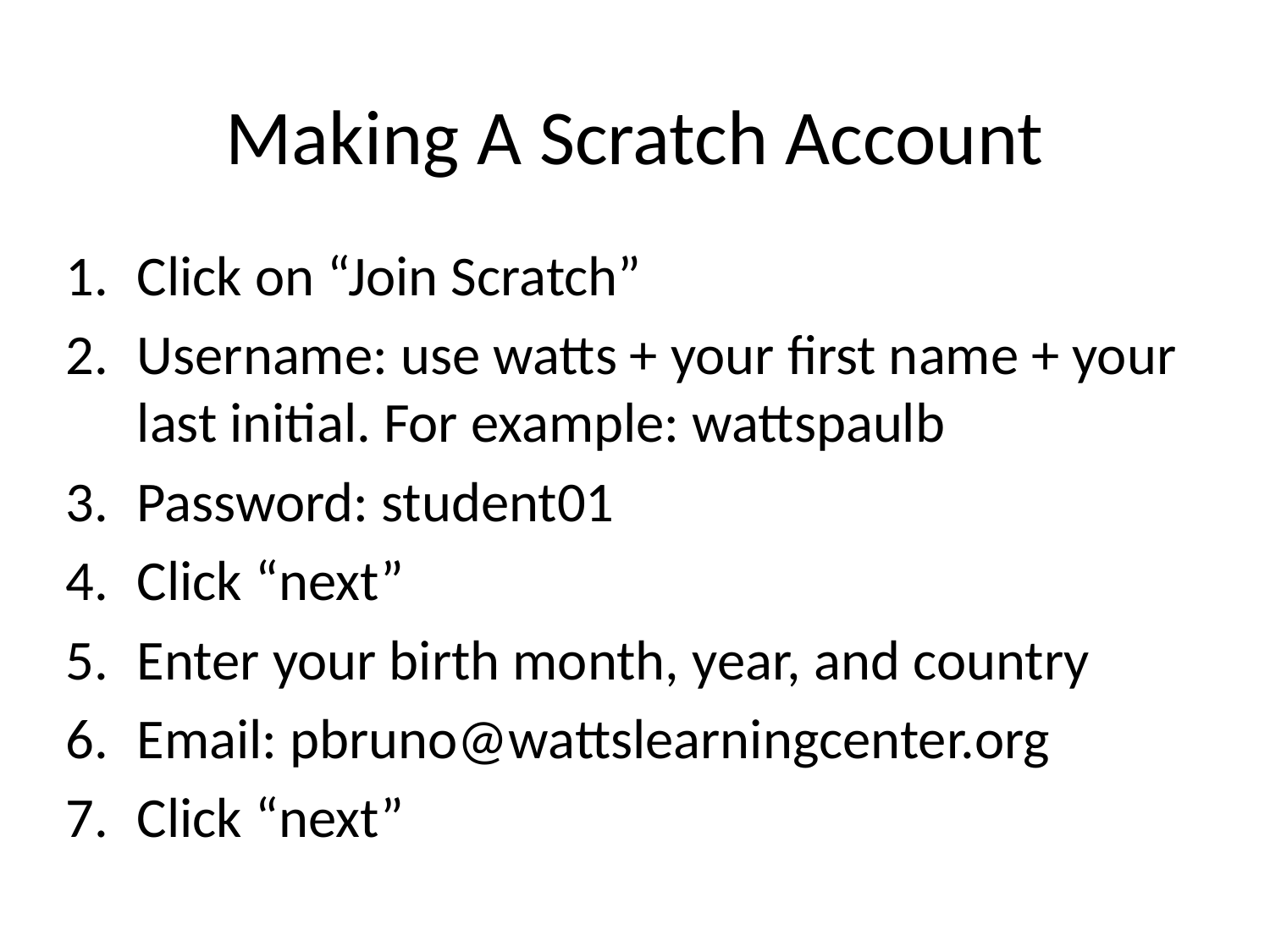

# Making A Scratch Account
Click on “Join Scratch”
Username: use watts + your first name + your last initial. For example: wattspaulb
Password: student01
Click “next”
Enter your birth month, year, and country
Email: pbruno@wattslearningcenter.org
Click “next”